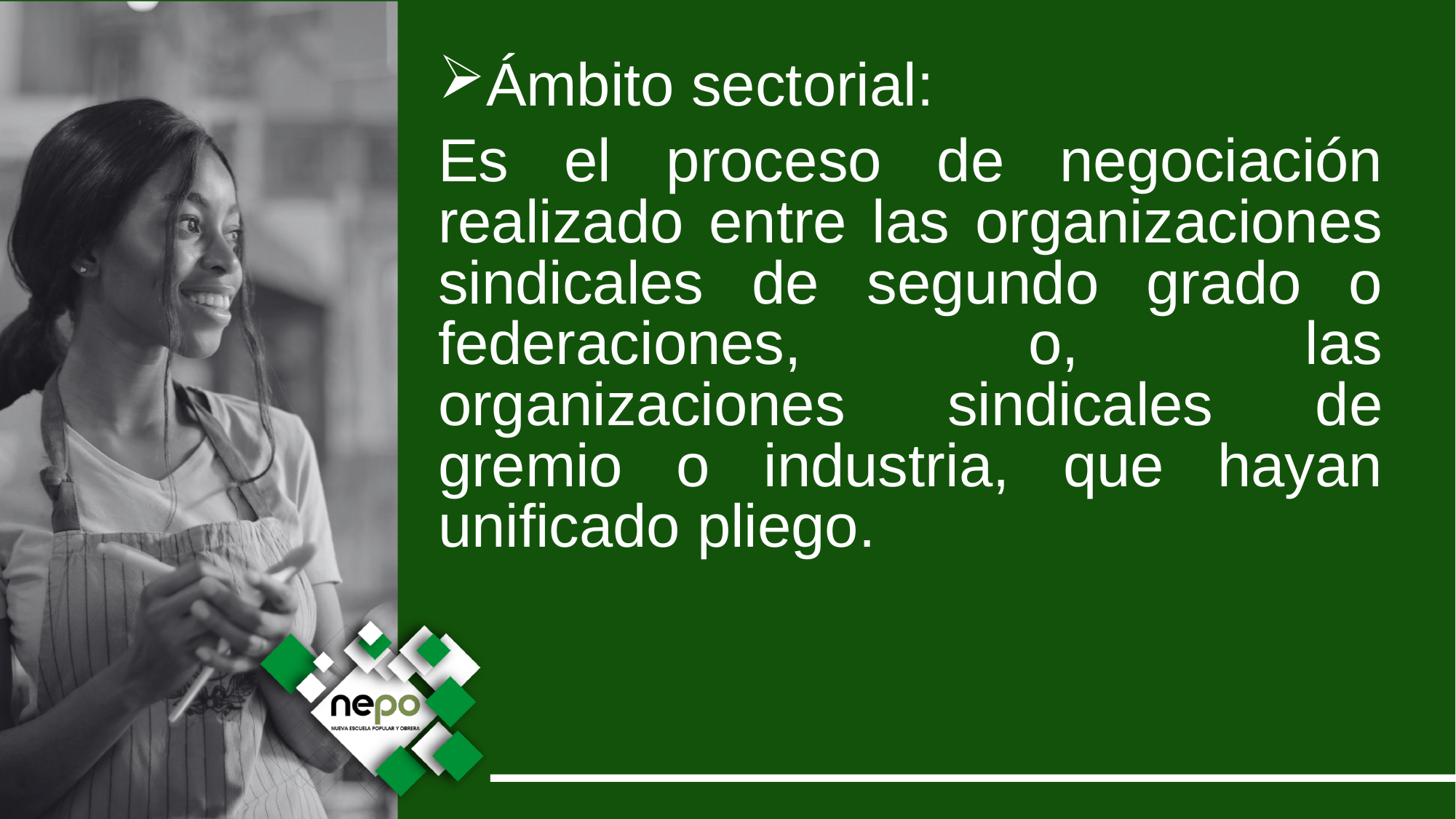

Ámbito sectorial:
Es el proceso de negociación realizado entre las organizaciones sindicales de segundo grado o federaciones, o, las organizaciones sindicales de gremio o industria, que hayan unificado pliego.